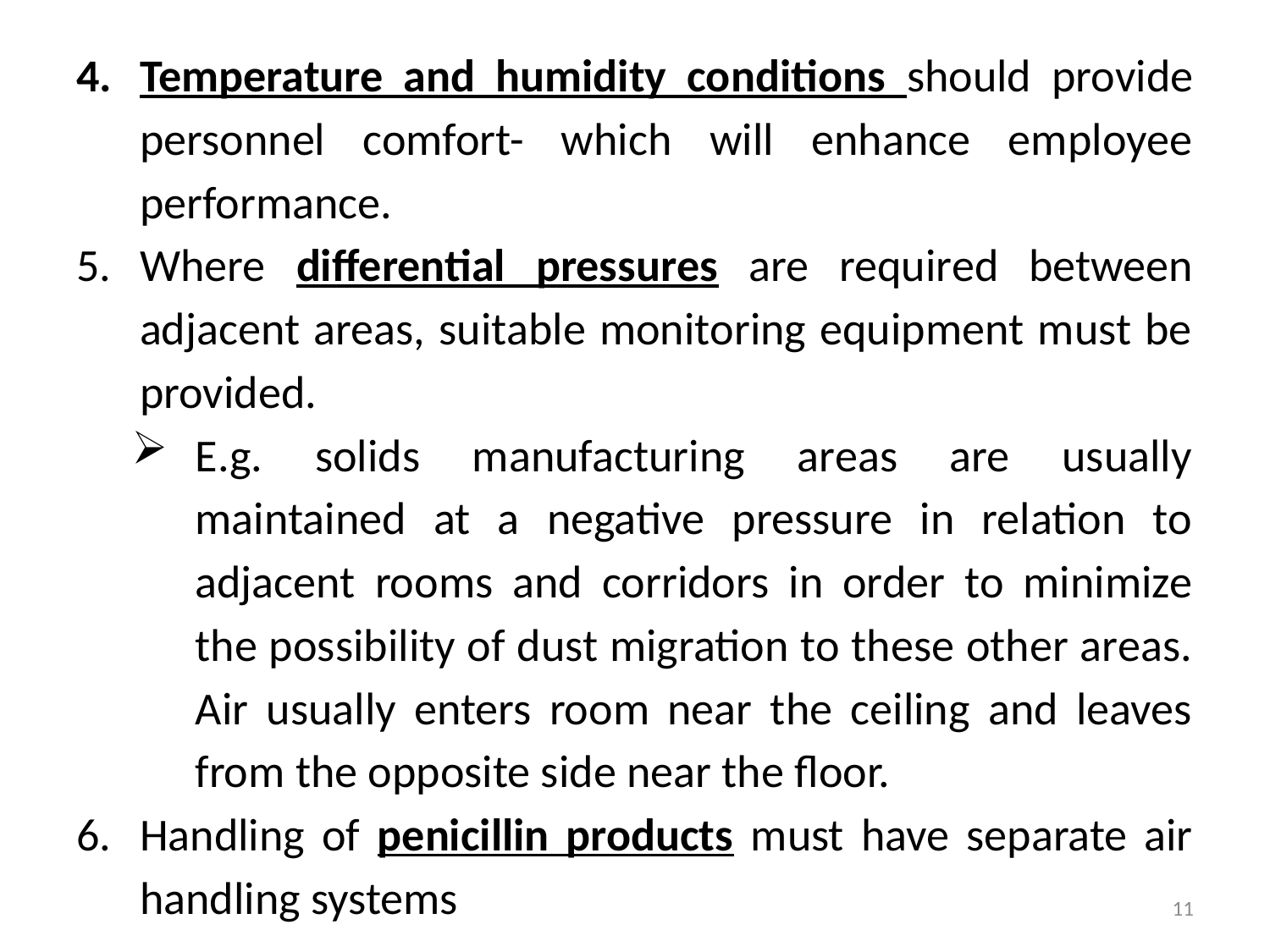

Temperature and humidity conditions should provide personnel comfort- which will enhance employee performance.
Where differential pressures are required between adjacent areas, suitable monitoring equipment must be provided.
E.g. solids manufacturing areas are usually maintained at a negative pressure in relation to adjacent rooms and corridors in order to minimize the possibility of dust migration to these other areas. Air usually enters room near the ceiling and leaves from the opposite side near the floor.
Handling of penicillin products must have separate air handling systems
11